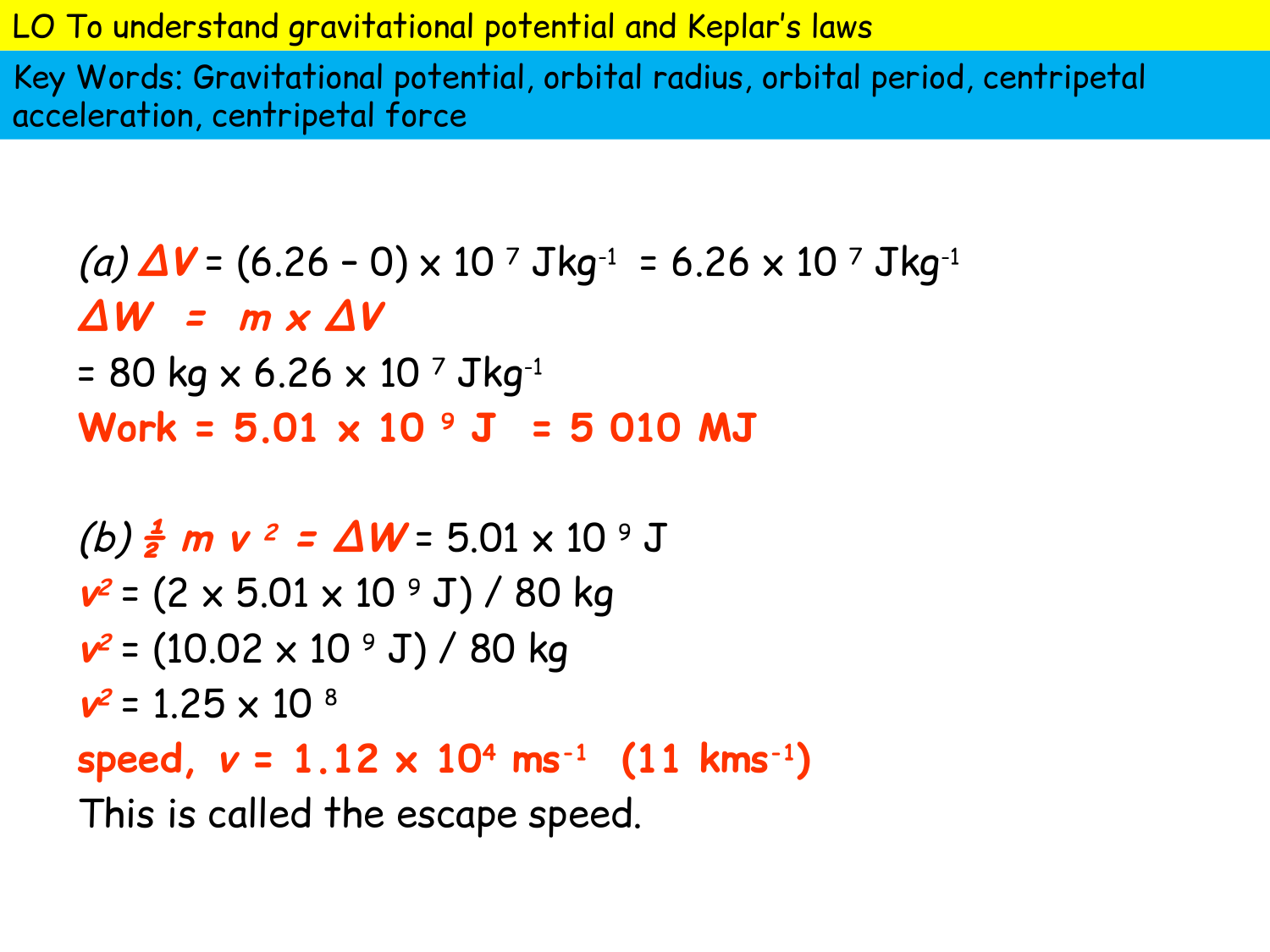

(a) ΔV = (6.26 – 0) x 10 7 Jkg-1  = 6.26 x 10 7 Jkg-1
ΔW  =  m x ΔV
= 80 kg x 6.26 x 10 7 Jkg-1
Work = 5.01 x 10 9 J  = 5 010 MJ

(b) ½ m v 2 = ΔW = 5.01 x 10 9 J
v2 = (2 x 5.01 x 10 9 J) / 80 kg
v2 = (10.02 x 10 9 J) / 80 kg
v2 = 1.25 x 10 8
speed, v = 1.12 x 104 ms-1  (11 kms-1)
This is called the escape speed.